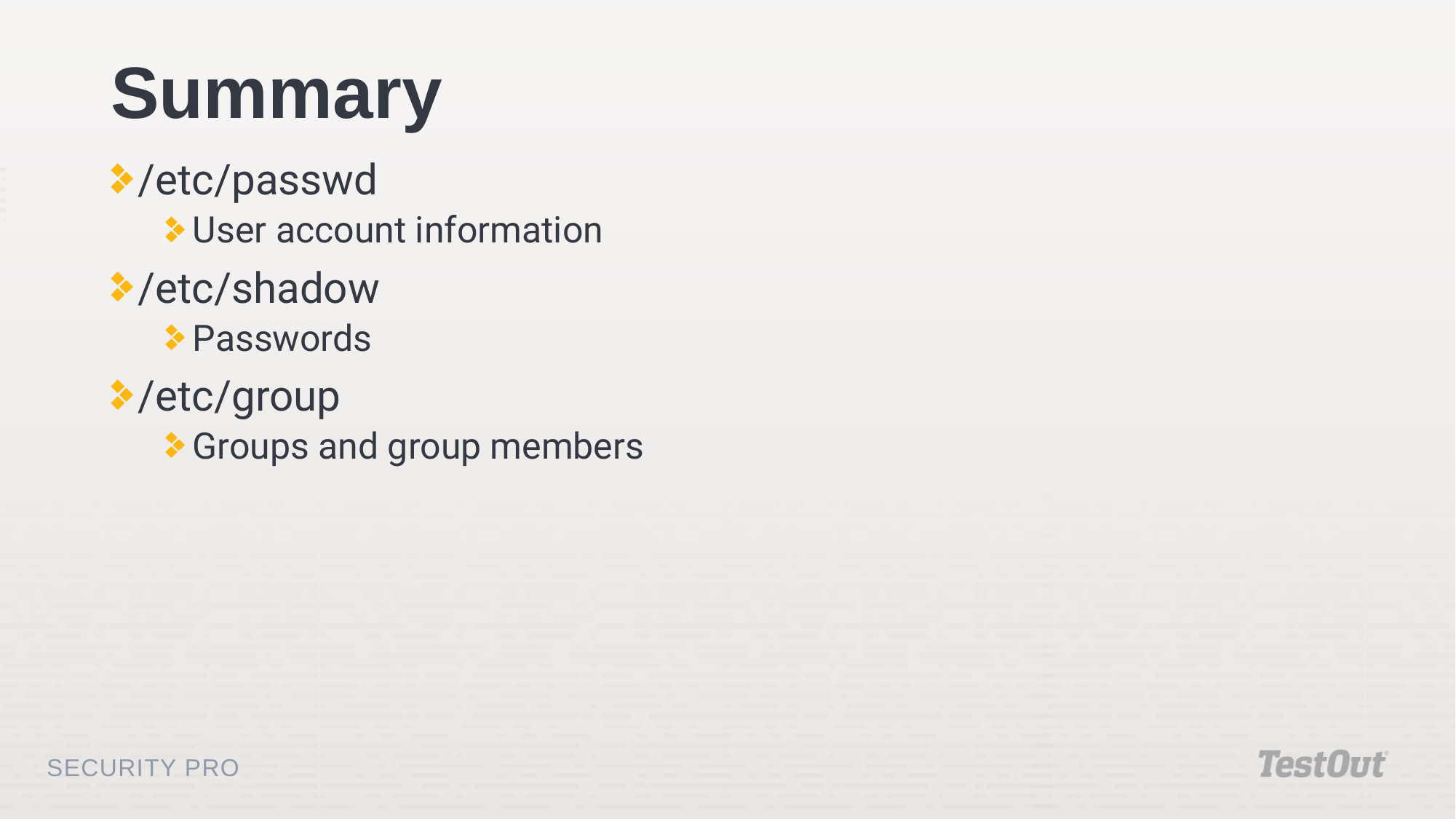

# Summary
/etc/passwd
User account information
/etc/shadow
Passwords
/etc/group
Groups and group members
Security Pro